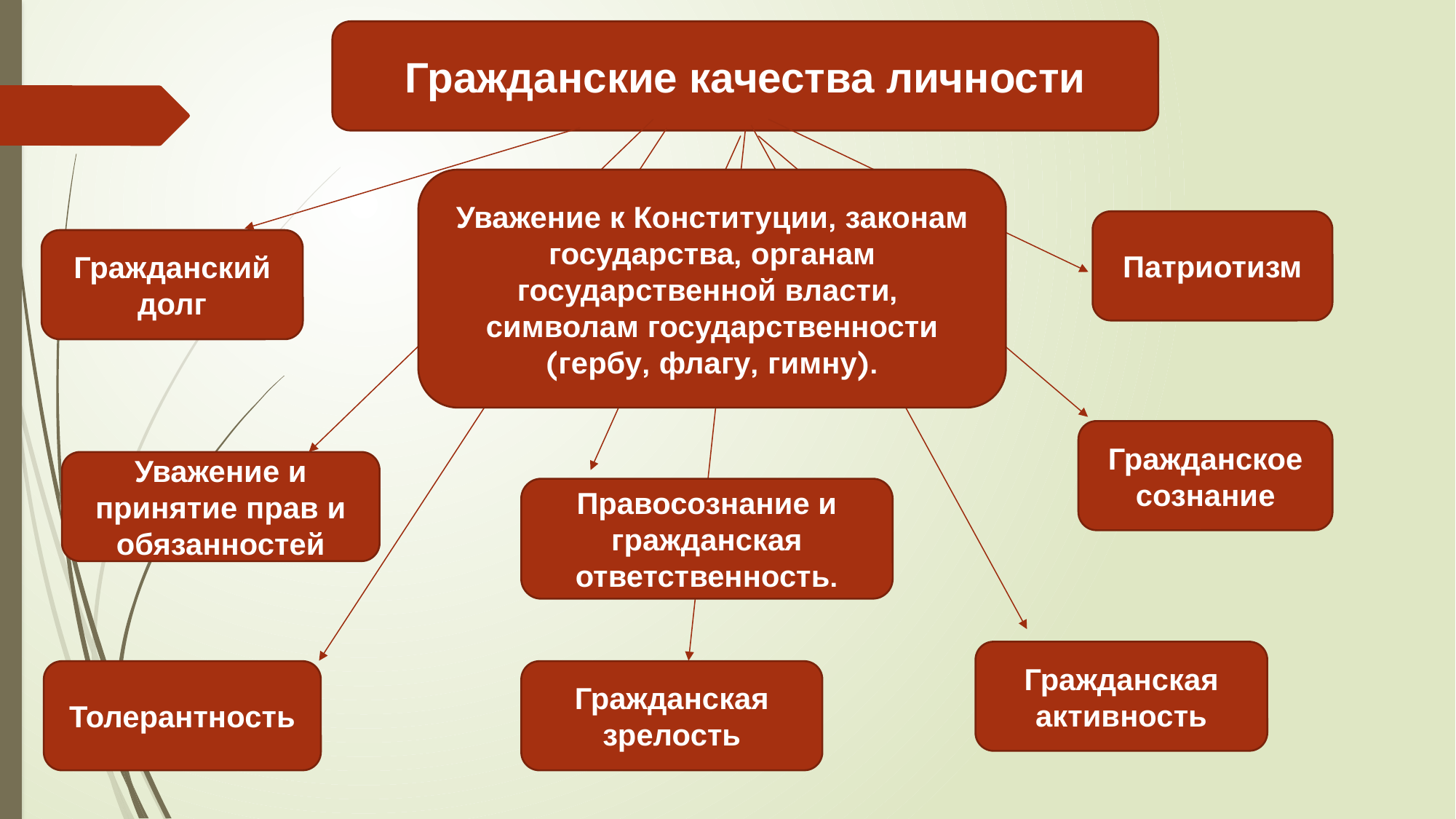

Гражданские качества личности
Уважение к Конституции, законам государства, органам государственной власти,  символам государственности (гербу, флагу, гимну).
Патриотизм
Гражданский долг
Гражданское сознание
Уважение и принятие прав и обязанностей
Правосознание и гражданская ответственность.
Гражданская активность
Толерантность
Гражданская зрелость